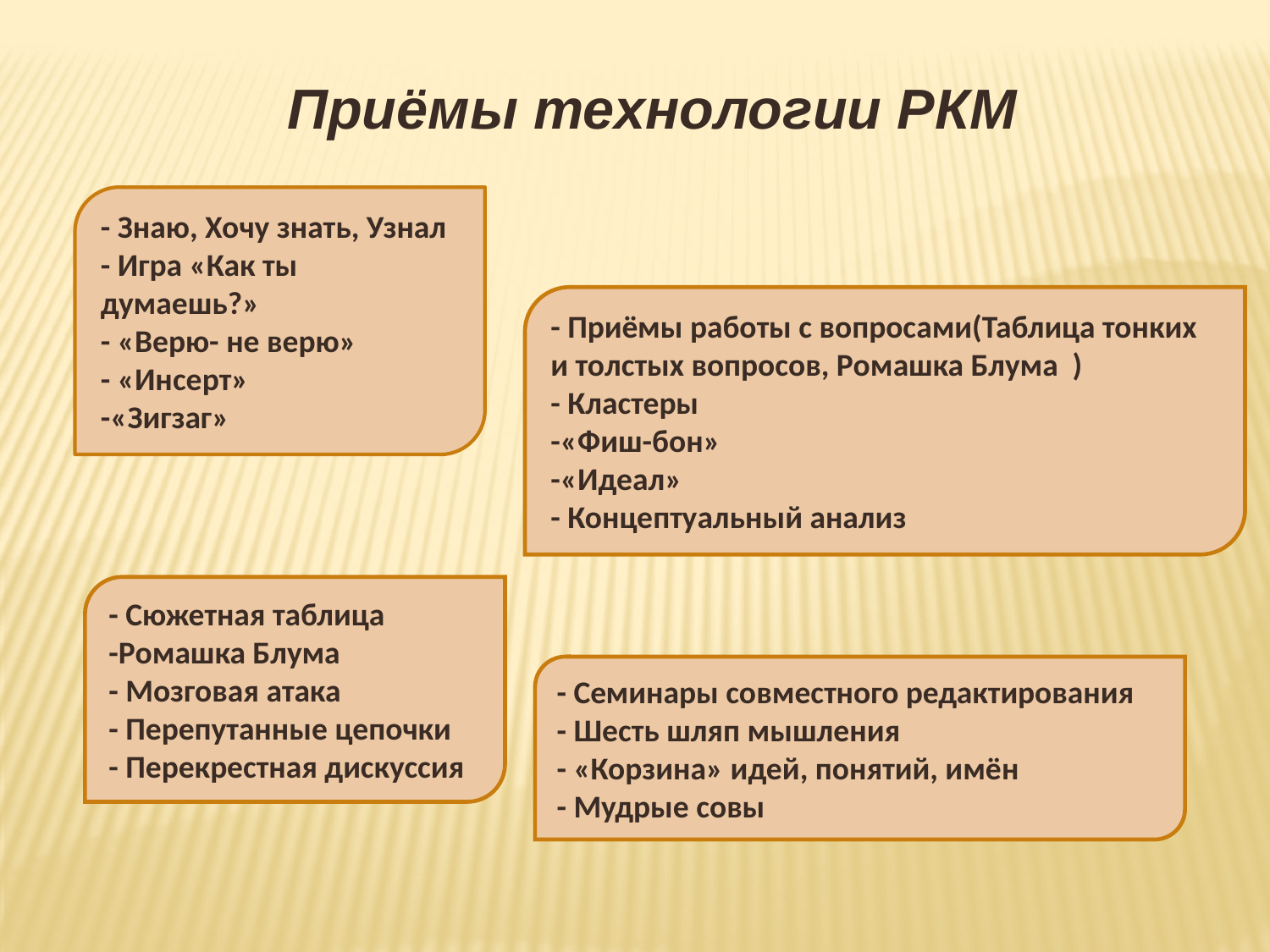

Приёмы технологии РКМ
- Знаю, Хочу знать, Узнал
- Игра «Как ты думаешь?»
- «Верю- не верю»
- «Инсерт»
-«Зигзаг»
- Приёмы работы с вопросами(Таблица тонких и толстых вопросов, Ромашка Блума  )
- Кластеры
-«Фиш-бон»
-«Идеал»
- Концептуальный анализ
- Сюжетная таблица
-Ромашка Блума
- Мозговая атака
- Перепутанные цепочки
- Перекрестная дискуссия
- Семинары совместного редактирования
- Шесть шляп мышления
- «Корзина» идей, понятий, имён
- Мудрые совы